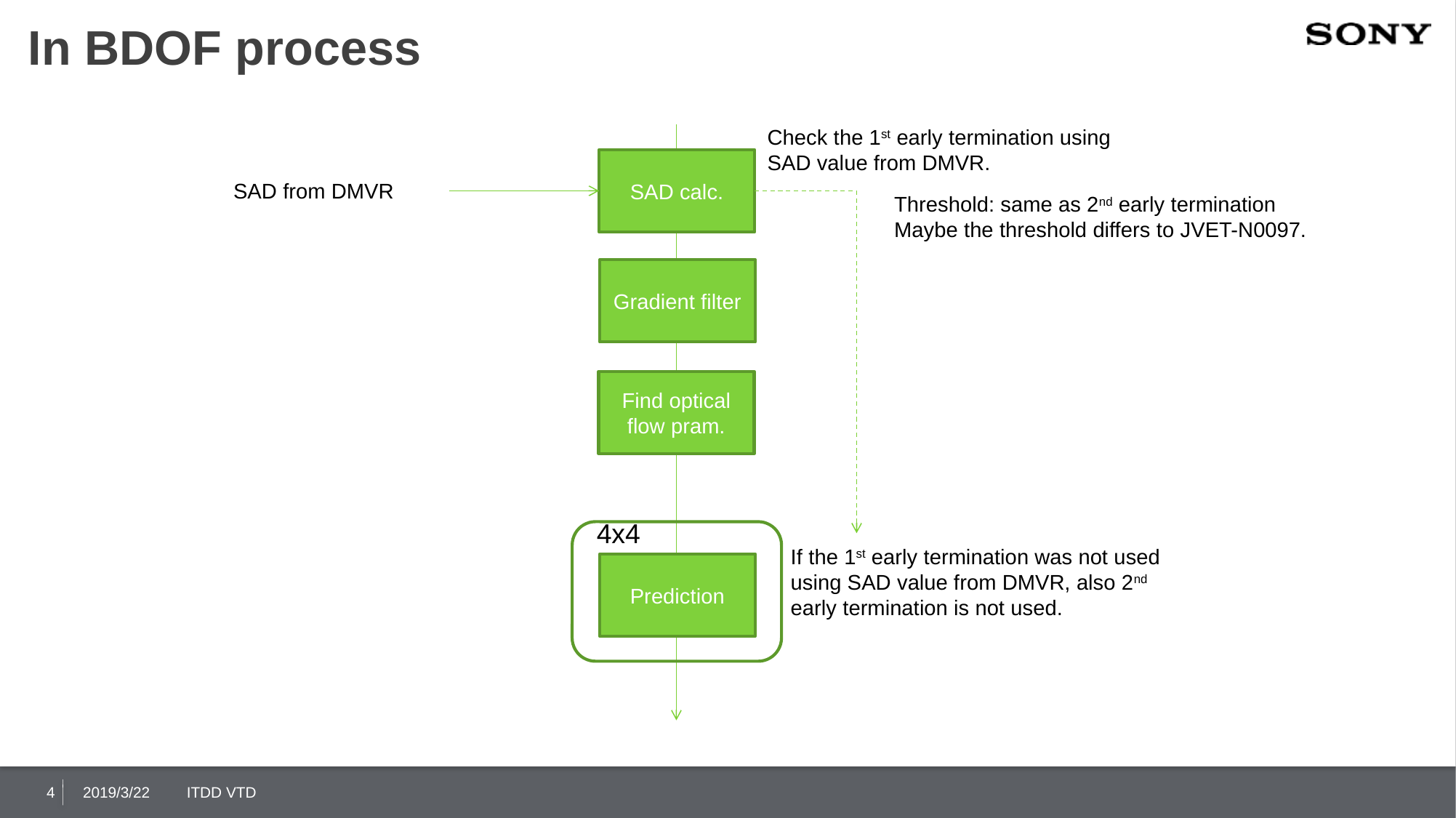

# In BDOF process
Check the 1st early termination using SAD value from DMVR.
SAD calc.
SAD from DMVR
Threshold: same as 2nd early termination
Maybe the threshold differs to JVET-N0097.
Gradient filter
Find optical flow pram.
4x4

If the 1st early termination was not used using SAD value from DMVR, also 2nd early termination is not used.
Prediction
4
2019/3/22
ITDD VTD